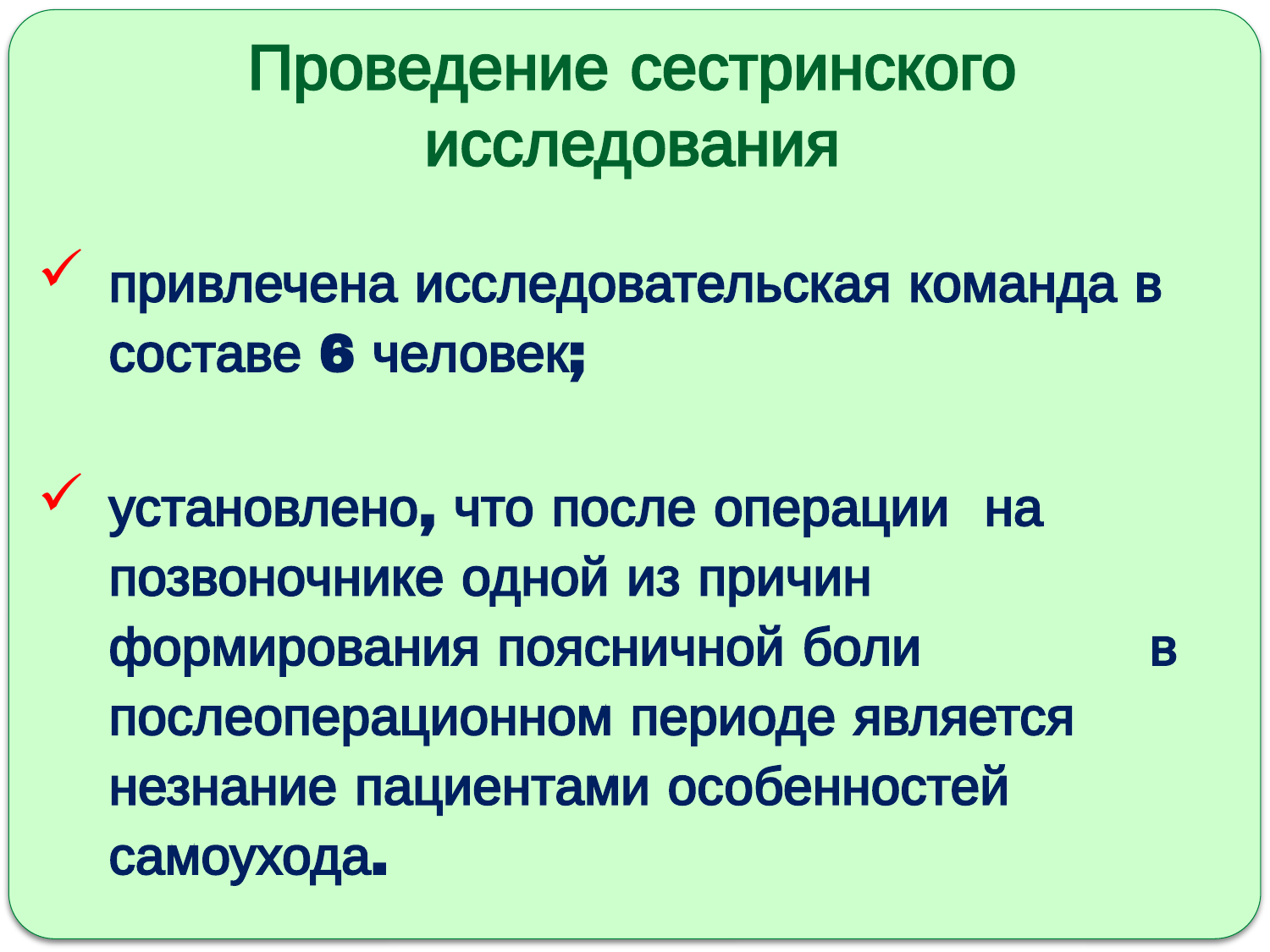

Проведение сестринского исследования
привлечена исследовательская команда в составе 6 человек;
установлено, что после операции  на позвоночнике одной из причин формирования поясничной боли             в послеоперационном периоде является незнание пациентами особенностей самоухода.